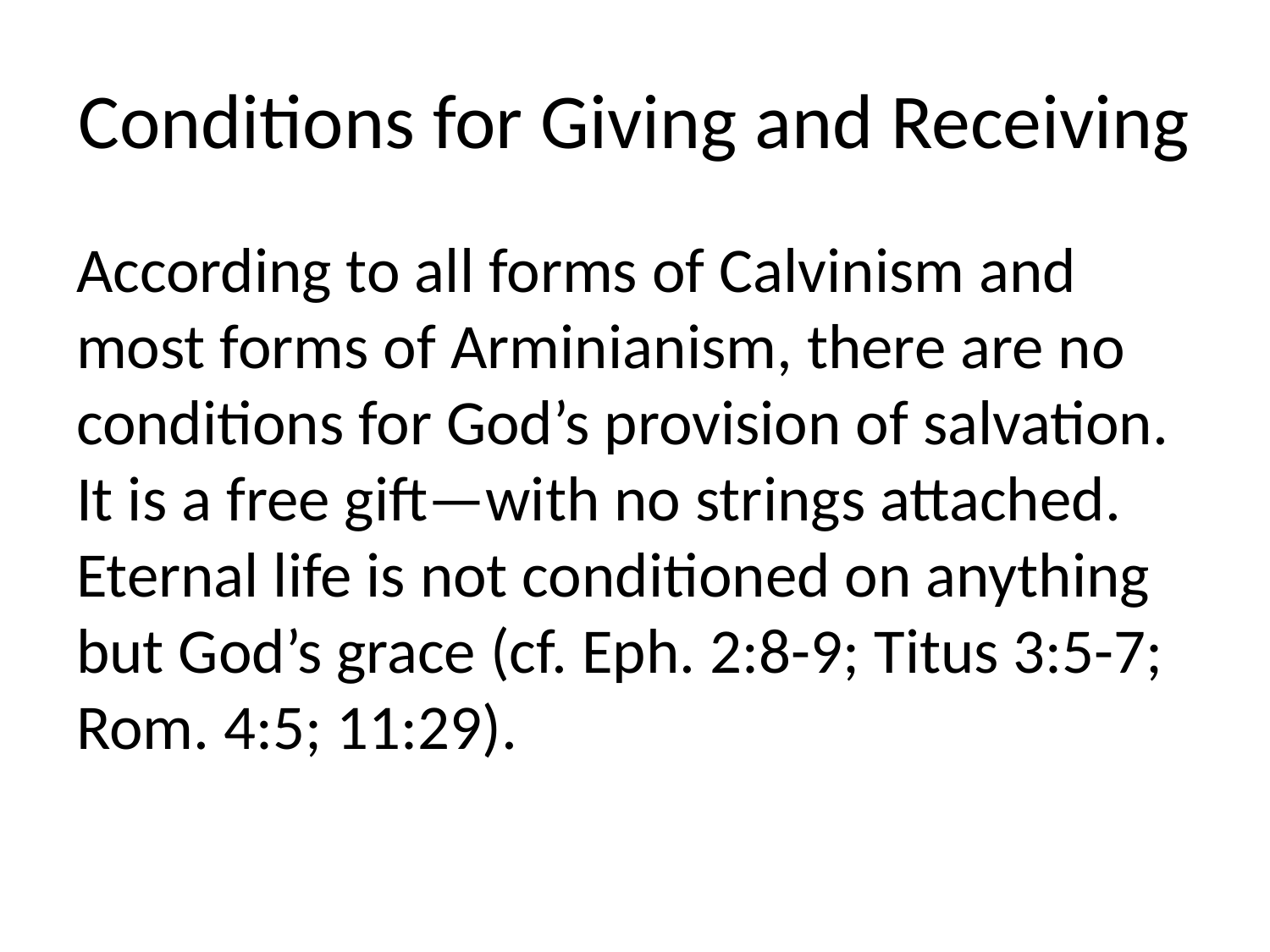

# Conditions for Giving and Receiving
According to all forms of Calvinism and most forms of Arminianism, there are no conditions for God’s provision of salvation.  It is a free gift—with no strings attached.  Eternal life is not conditioned on anything but God’s grace (cf. Eph. 2:8-9; Titus 3:5-7; Rom. 4:5; 11:29).